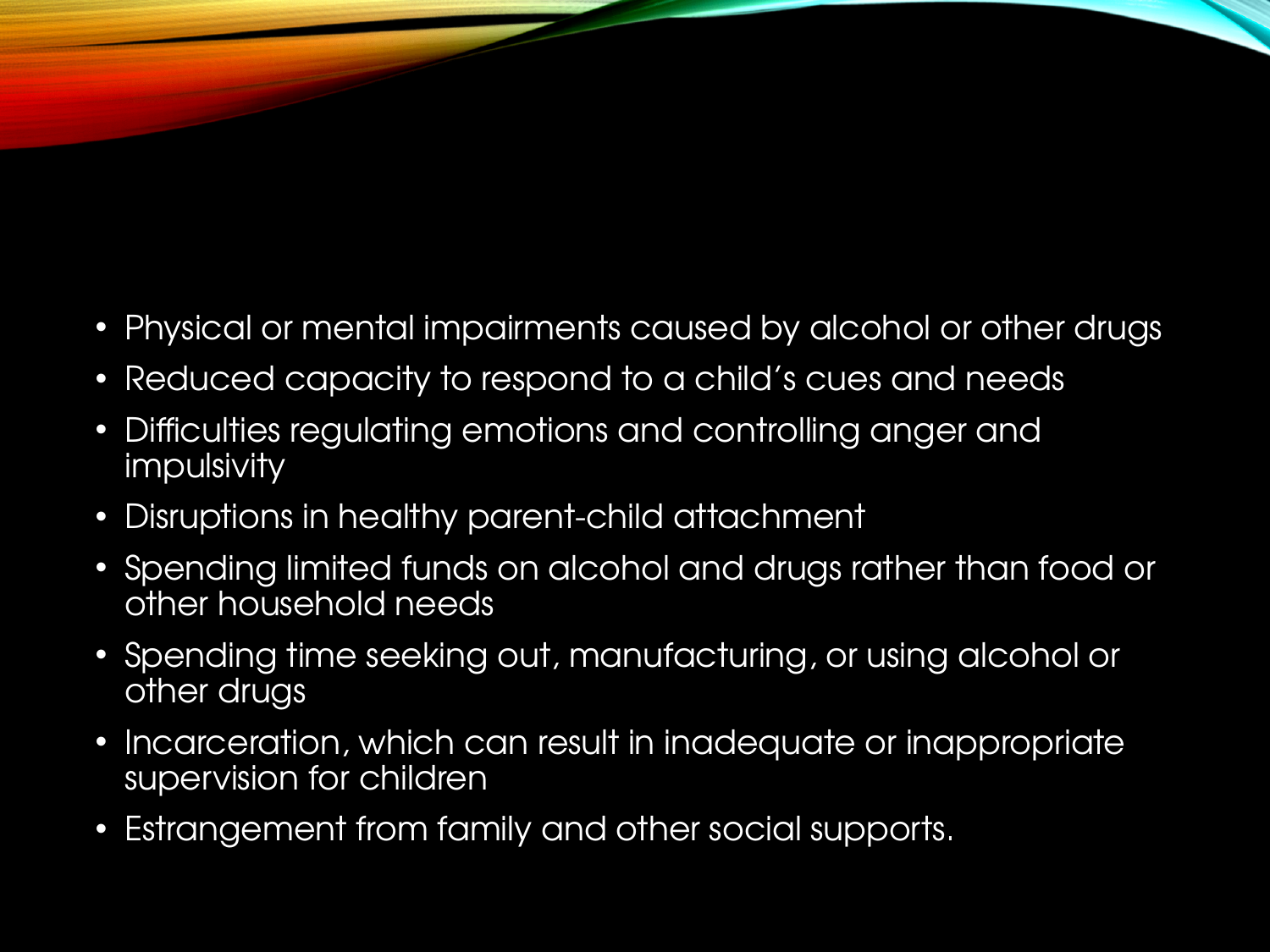

Physical or mental impairments caused by alcohol or other drugs
Reduced capacity to respond to a child’s cues and needs
Difficulties regulating emotions and controlling anger and impulsivity
Disruptions in healthy parent-child attachment
Spending limited funds on alcohol and drugs rather than food or other household needs
Spending time seeking out, manufacturing, or using alcohol or other drugs
Incarceration, which can result in inadequate or inappropriate supervision for children
Estrangement from family and other social supports.